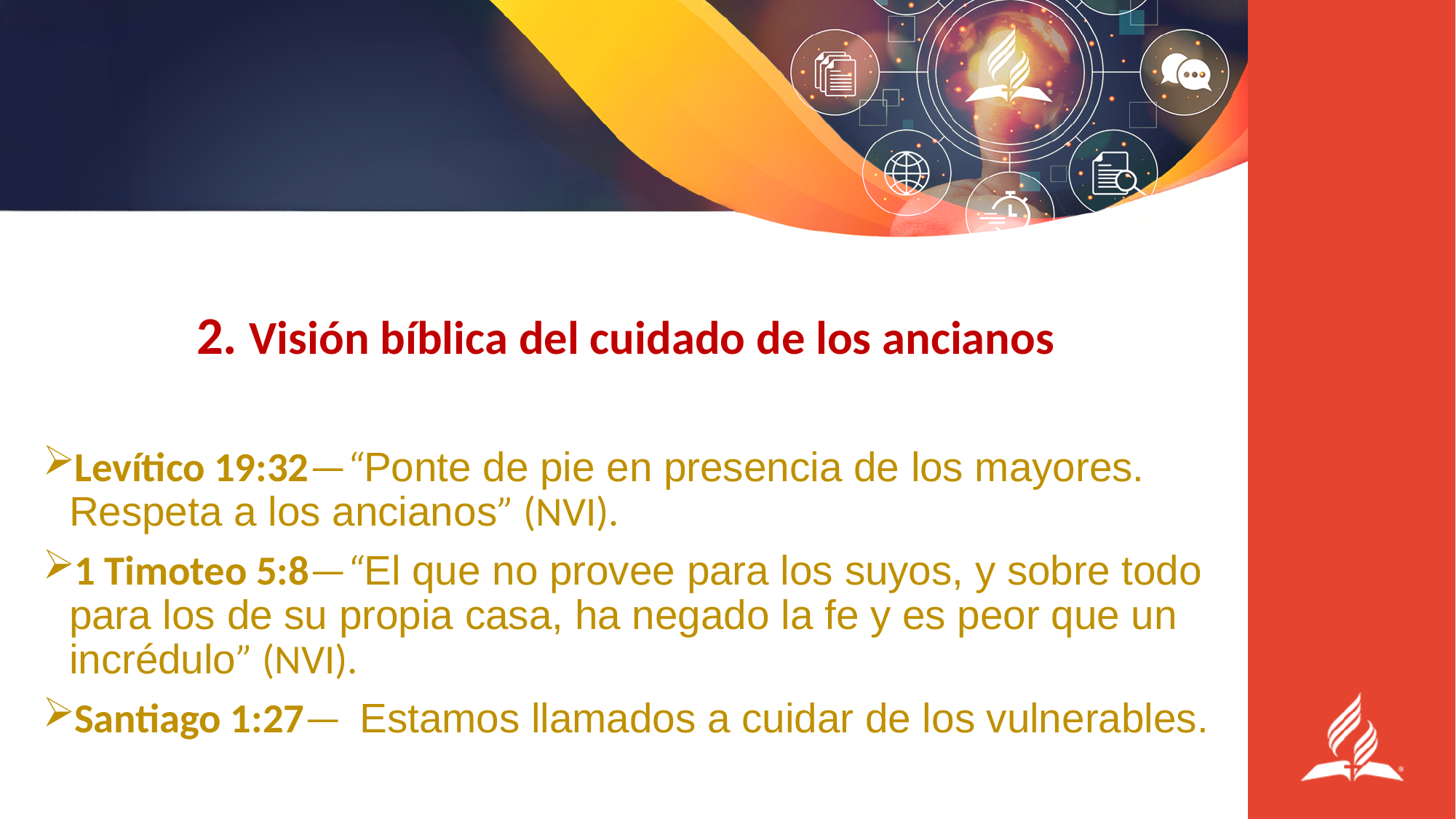

#

2. Visión bíblica del cuidado de los ancianos

Levítico 19:32—“Ponte de pie en presencia de los mayores. Respeta a los ancianos” (NVI).
1 Timoteo 5:8—“El que no provee para los suyos, y sobre todo para los de su propia casa, ha negado la fe y es peor que un incrédulo” (NVI).
Santiago 1:27—  Estamos llamados a cuidar de los vulnerables.